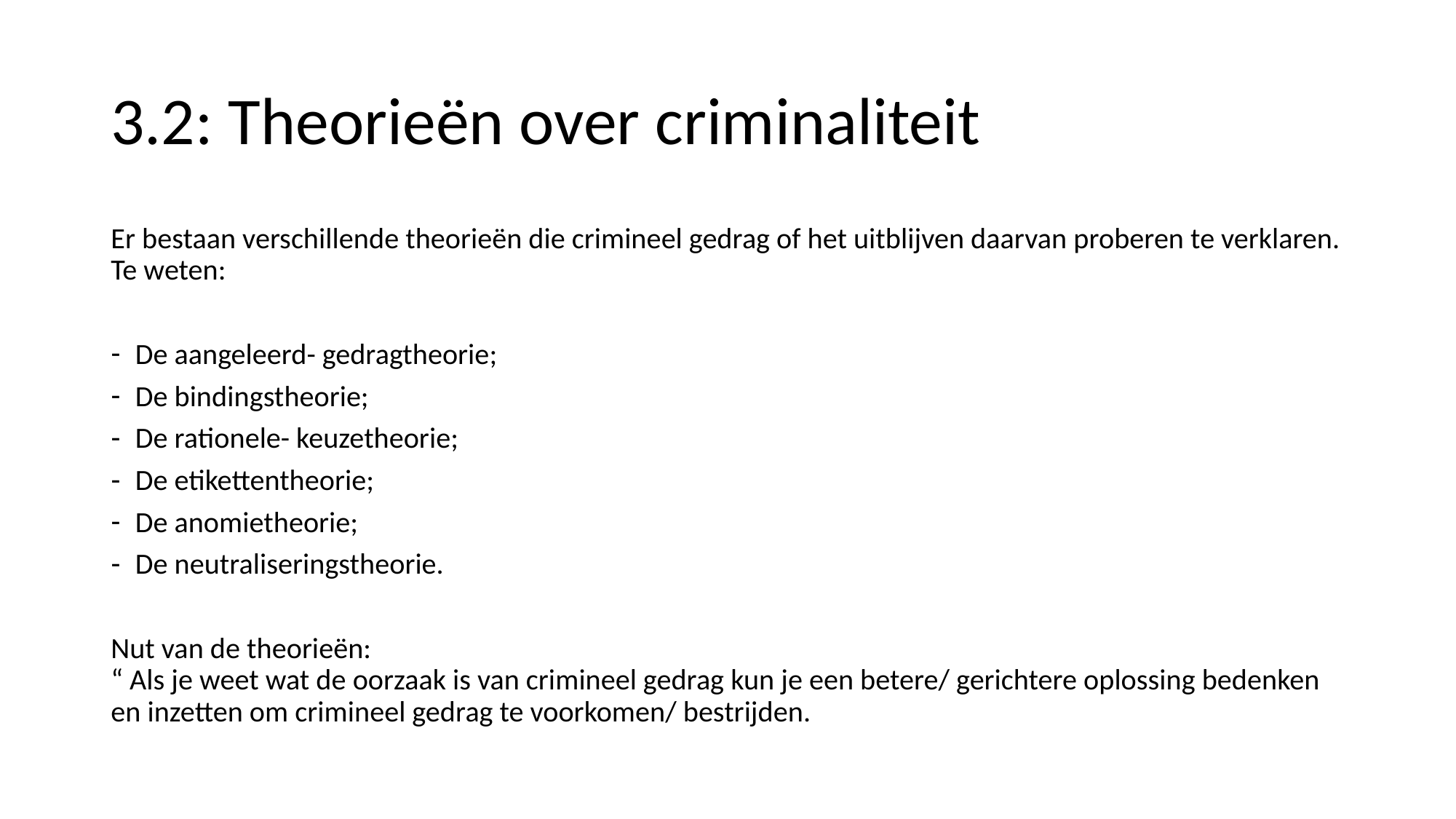

# 3.2: Theorieën over criminaliteit
Er bestaan verschillende theorieën die crimineel gedrag of het uitblijven daarvan proberen te verklaren. Te weten:

De aangeleerd- gedragtheorie;
De bindingstheorie;
De rationele- keuzetheorie;
De etikettentheorie;
De anomietheorie;
De neutraliseringstheorie.

Nut van de theorieën:
“ Als je weet wat de oorzaak is van crimineel gedrag kun je een betere/ gerichtere oplossing bedenken en inzetten om crimineel gedrag te voorkomen/ bestrijden.